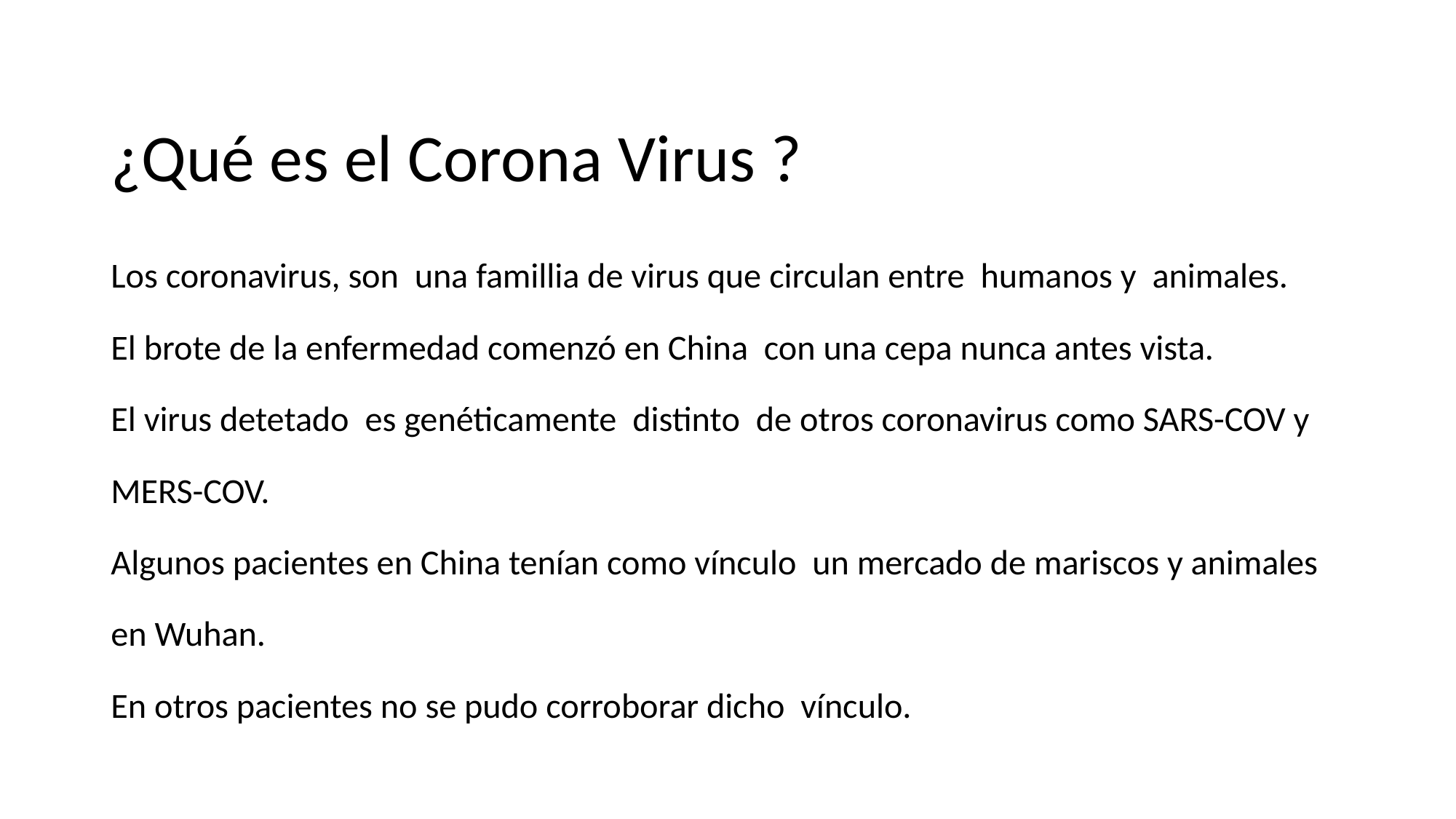

# ¿Qué es el Corona Virus ?
Los coronavirus, son  una famillia de virus que circulan entre  humanos y  animales.
El brote de la enfermedad comenzó en China  con una cepa nunca antes vista.
El virus detetado  es genéticamente  distinto  de otros coronavirus como SARS-COV y MERS-COV.
Algunos pacientes en China tenían como vínculo  un mercado de mariscos y animales en Wuhan.
En otros pacientes no se pudo corroborar dicho  vínculo.